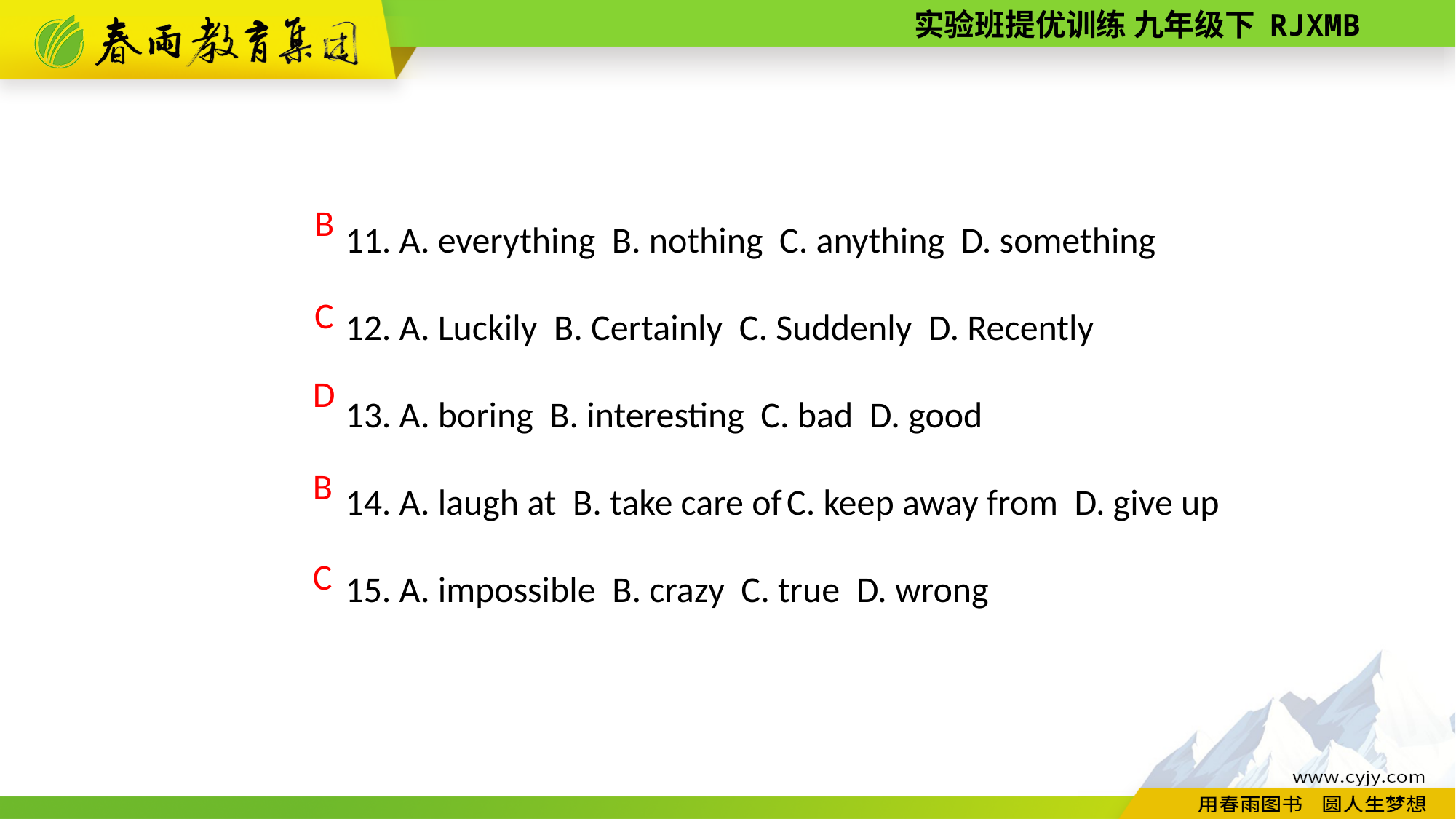

11. A. everything  B. nothing  C. anything  D. something
12. A. Luckily  B. Certainly  C. Suddenly  D. Recently
13. A. boring  B. interesting  C. bad  D. good
14. A. laugh at  B. take care of C. keep away from  D. give up
15. A. impossible  B. crazy  C. true  D. wrong
B
C
D
B
C